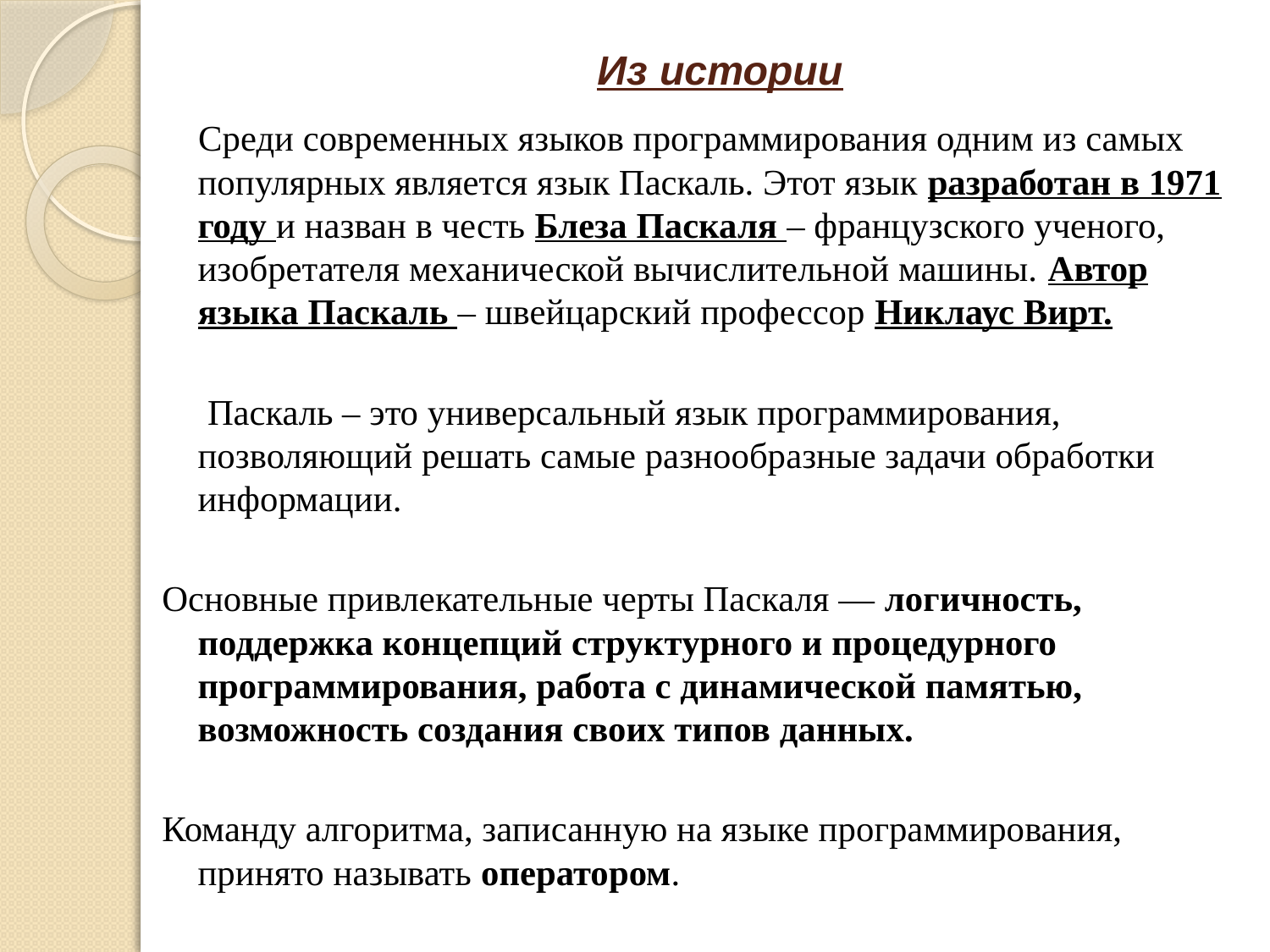

# Из истории
    Среди современных языков программирования одним из самых популярных является язык Паскаль. Этот язык разработан в 1971 году и назван в честь Блеза Паскаля – французского ученого, изобретателя механической вычислительной машины. Автор языка Паскаль – швейцарский профессор Никлаус Вирт.

     Паскаль – это универсальный язык программирования, позволяющий решать самые разнообразные задачи обработки информации.

Основные привлекательные черты Паскаля — логичность, поддержка концепций структурного и процедурного программирования, работа с динамической памятью, возможность создания своих типов данных.

Команду алгоритма, записанную на языке программирования, принято называть оператором.